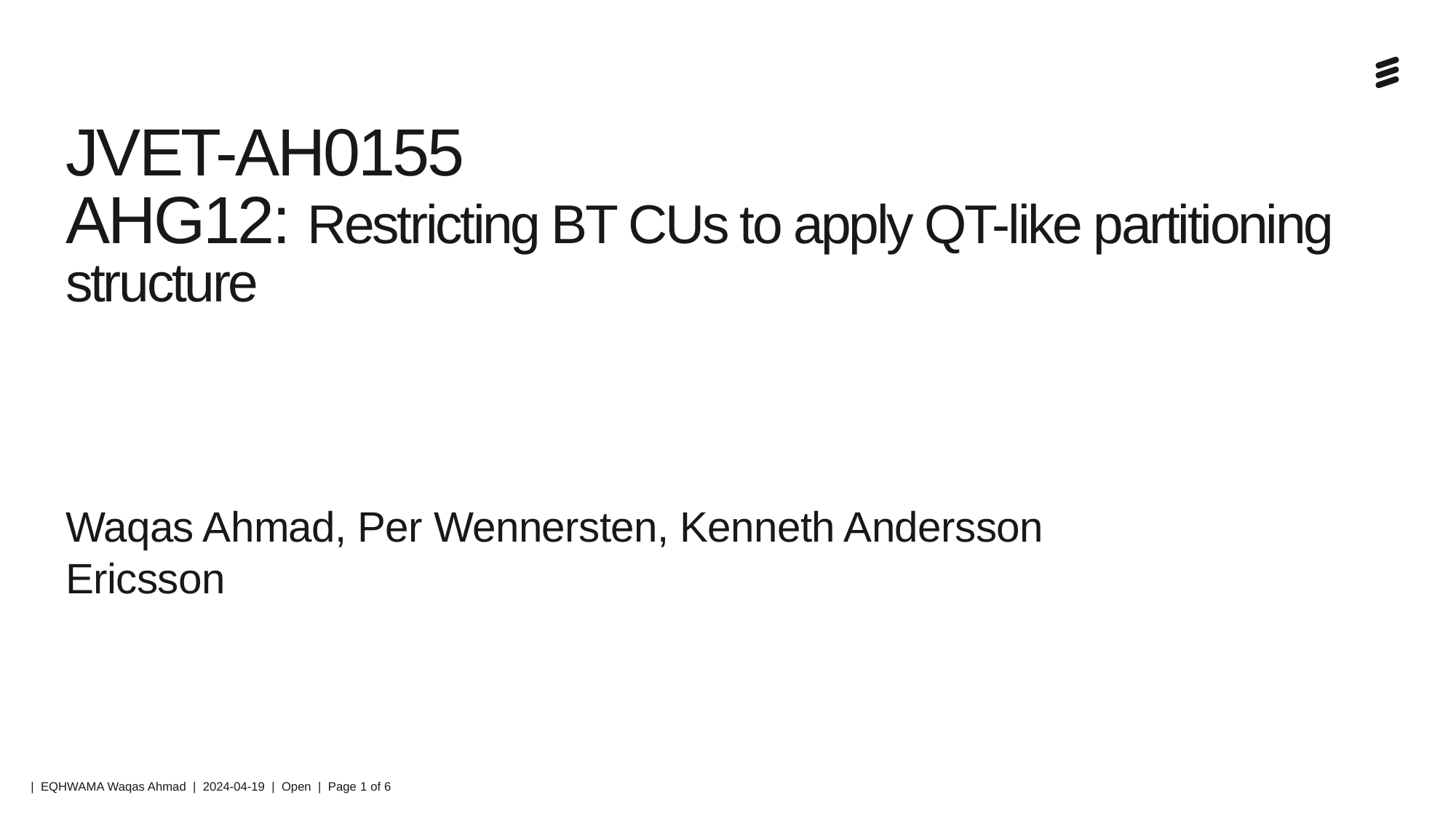

# JVET-AH0155 AHG12: Restricting BT CUs to apply QT-like partitioning structure
Waqas Ahmad, Per Wennersten, Kenneth Andersson
Ericsson